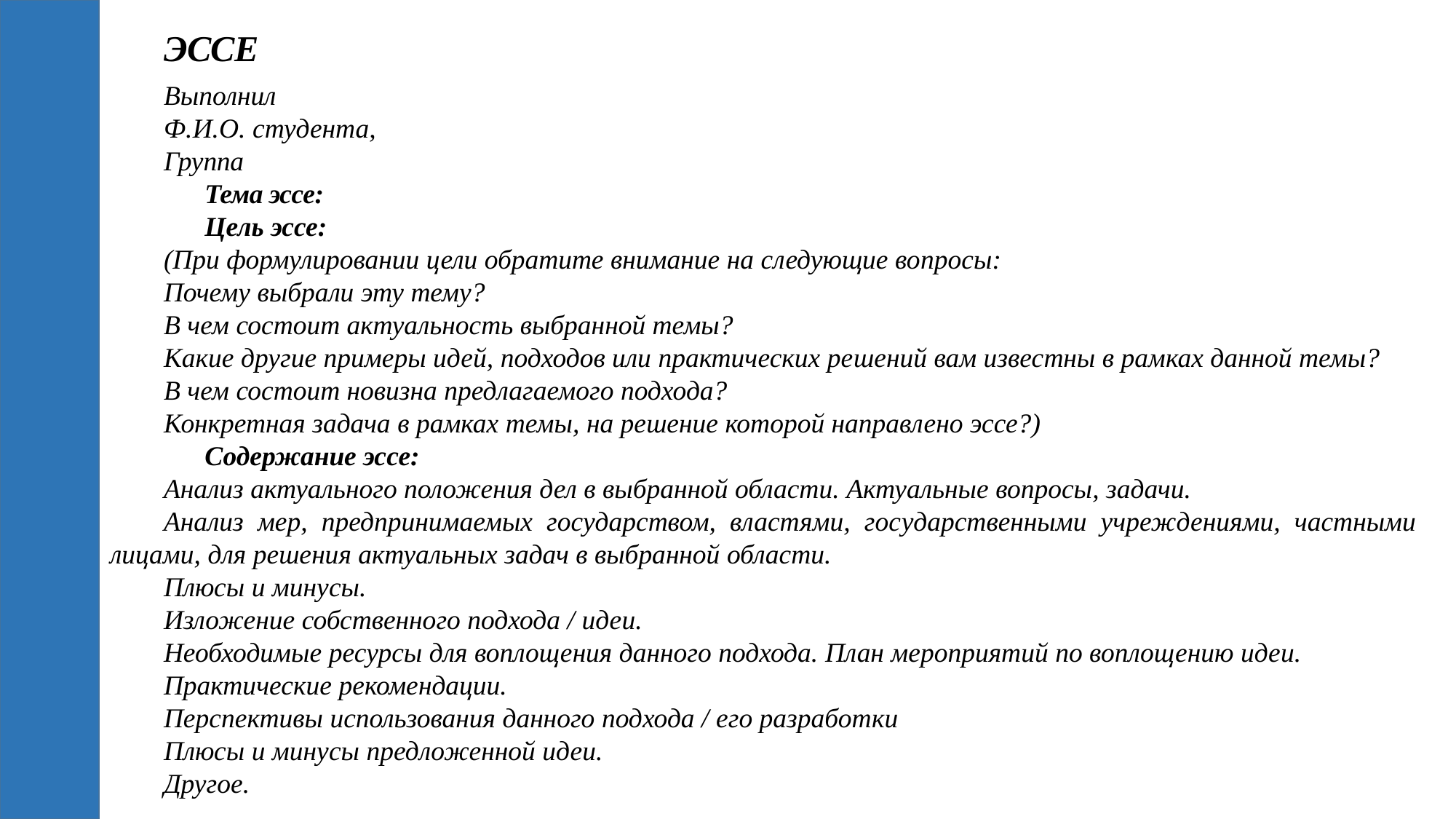

ЭССЕ
Выполнил
Ф.И.О. студента,
Группа
Тема эссе:
Цель эссе:
(При формулировании цели обратите внимание на следующие во­просы:
Почему выбрали эту тему?
В чем состоит актуальность выбранной темы?
Какие другие примеры идей, подходов или практических ре­шений вам известны в рамках данной темы?
В чем состоит новизна предлагаемого подхода?
Конкретная задача в рамках темы, на решение которой направлено эссе?)
Содержание эссе:
Анализ актуального положения дел в выбранной области. Актуальные вопросы, задачи.
Анализ мер, предпринимаемых государством, властями, гос­ударственными учреждениями, частными лицами, для решения актуальных задач в выбранной области.
Плюсы и минусы.
Изложение собственного подхода / идеи.
Необходимые ресурсы для воплощения данного подхода. План мероприятий по воплощению идеи.
Практические рекомендации.
Перспективы использования данного подхода / его разработ­ки
Плюсы и минусы предложенной идеи.
Другое.